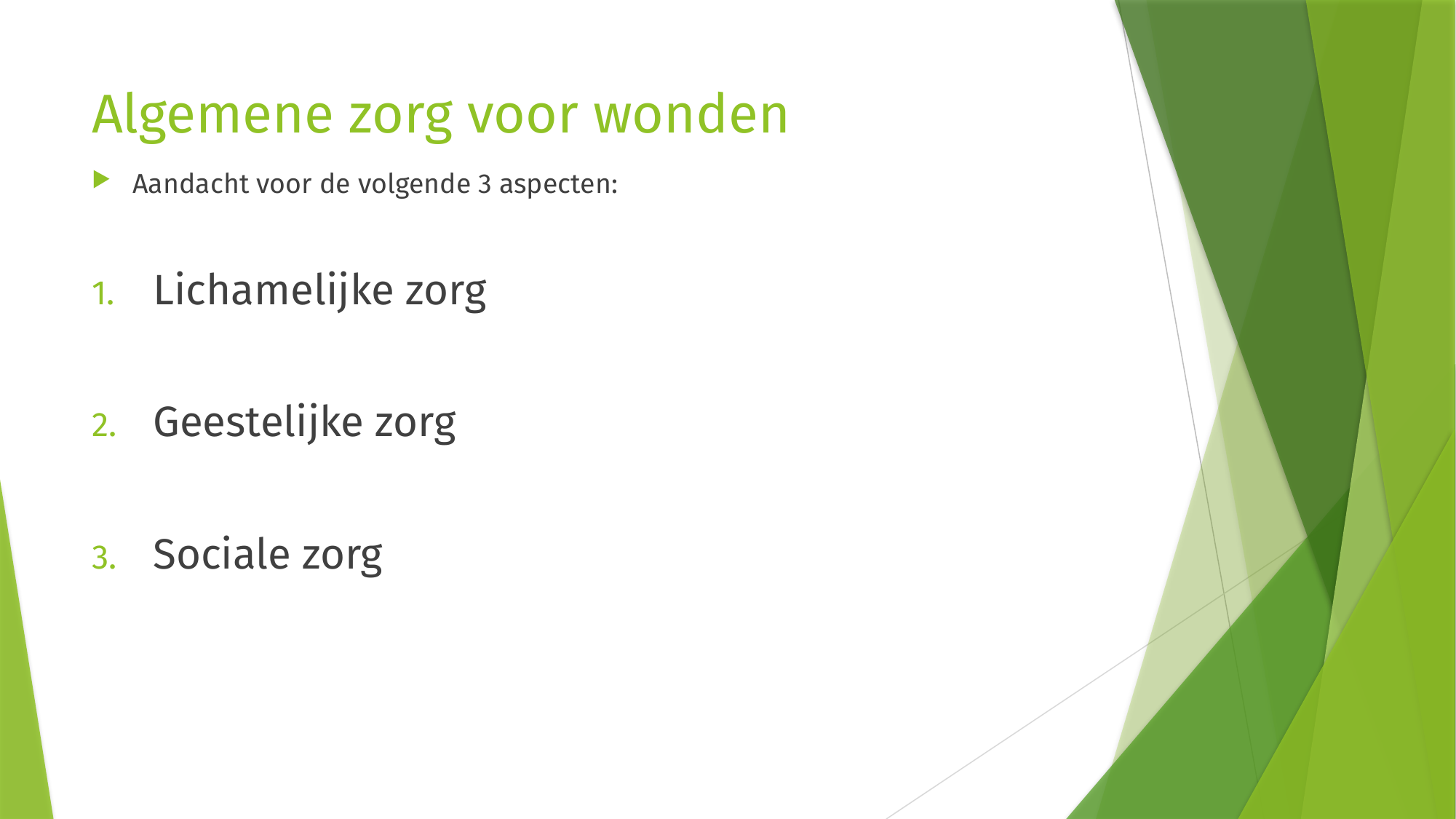

# Algemene zorg voor wonden
Aandacht voor de volgende 3 aspecten:

Lichamelijke zorg

Geestelijke zorg

Sociale zorg